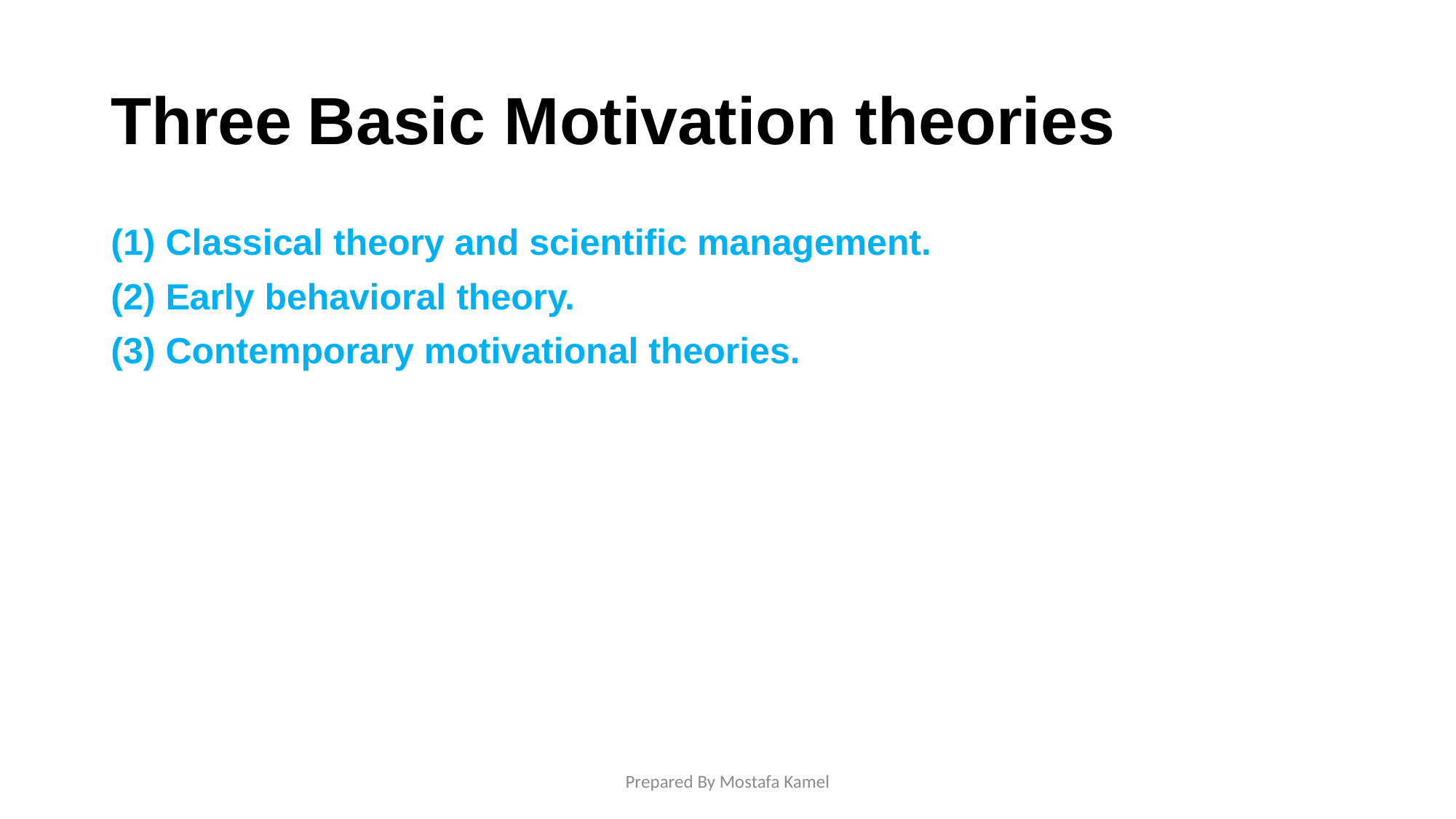

# Three Basic Motivation theories
(1) Classical theory and scientific management.
(2) Early behavioral theory.
(3) Contemporary motivational theories.
Prepared By Mostafa Kamel